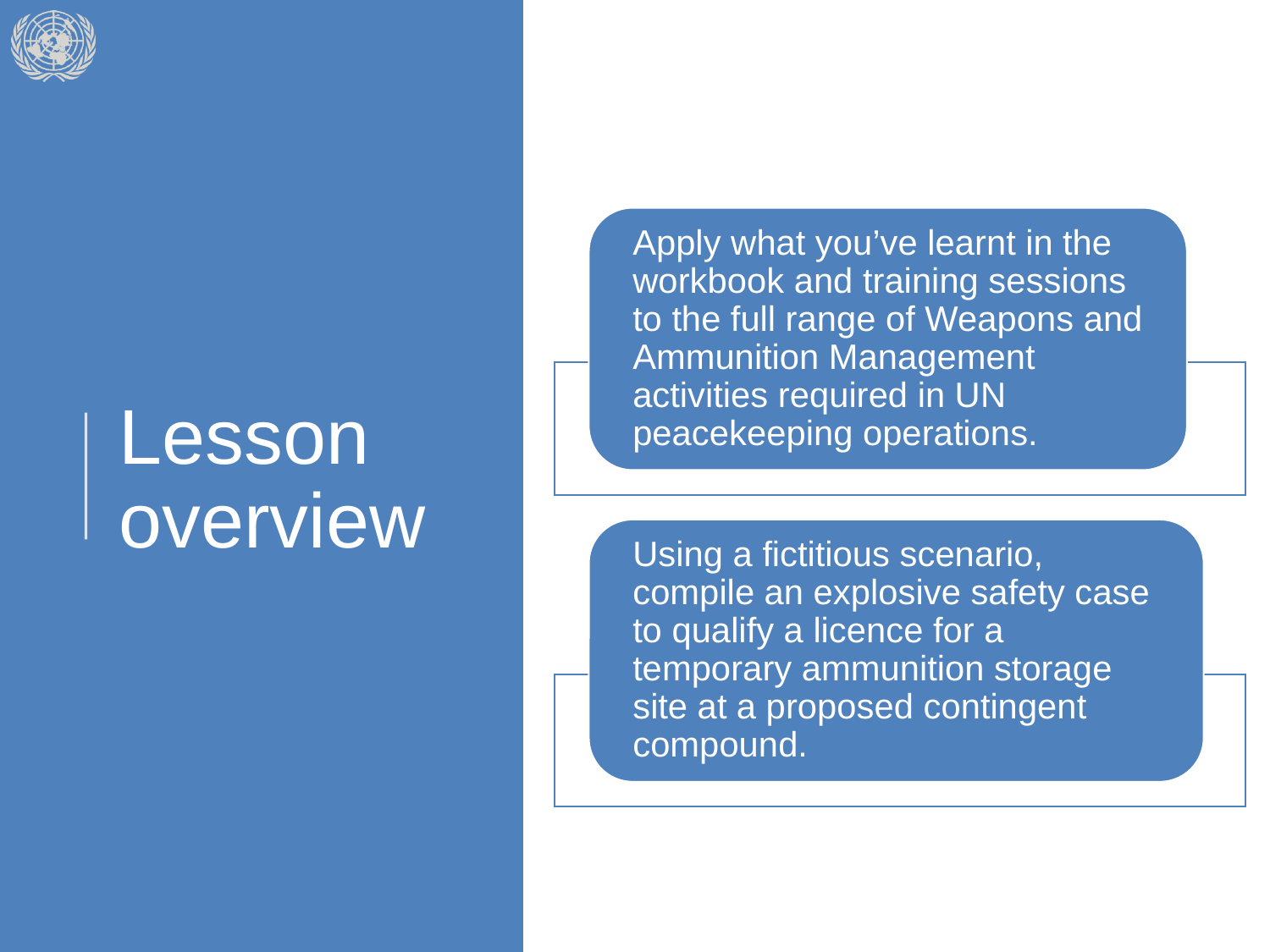

Apply what you’ve learnt in the workbook and training sessions to the full range of Weapons and Ammunition Management activities required in UN peacekeeping operations.
Using a fictitious scenario, compile an explosive safety case to qualify a licence for a temporary ammunition storage site at a proposed contingent compound.
# Lesson overview